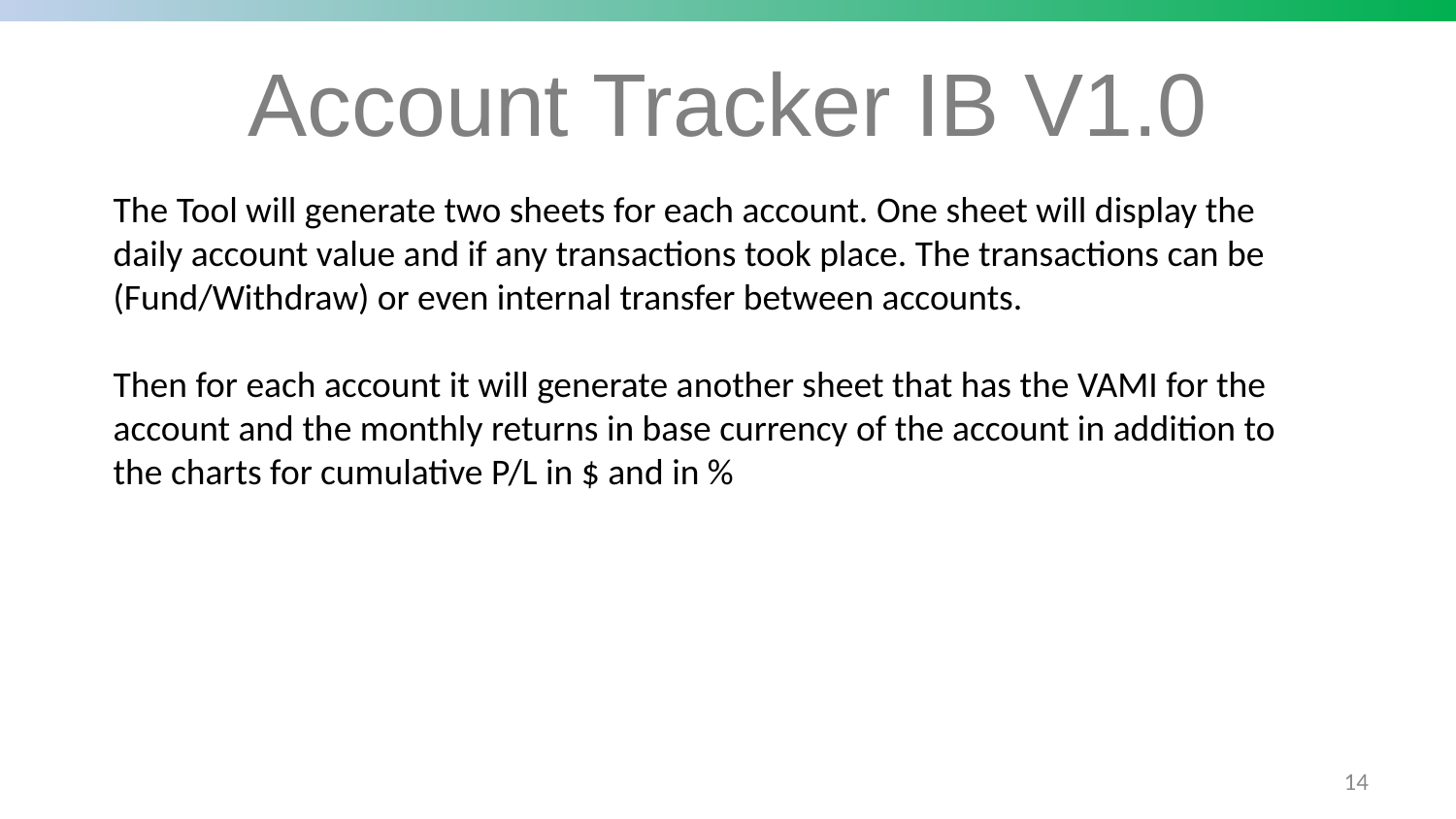

# Account Tracker IB V1.0
The Tool will generate two sheets for each account. One sheet will display the daily account value and if any transactions took place. The transactions can be (Fund/Withdraw) or even internal transfer between accounts.

Then for each account it will generate another sheet that has the VAMI for the account and the monthly returns in base currency of the account in addition to the charts for cumulative P/L in $ and in %
14